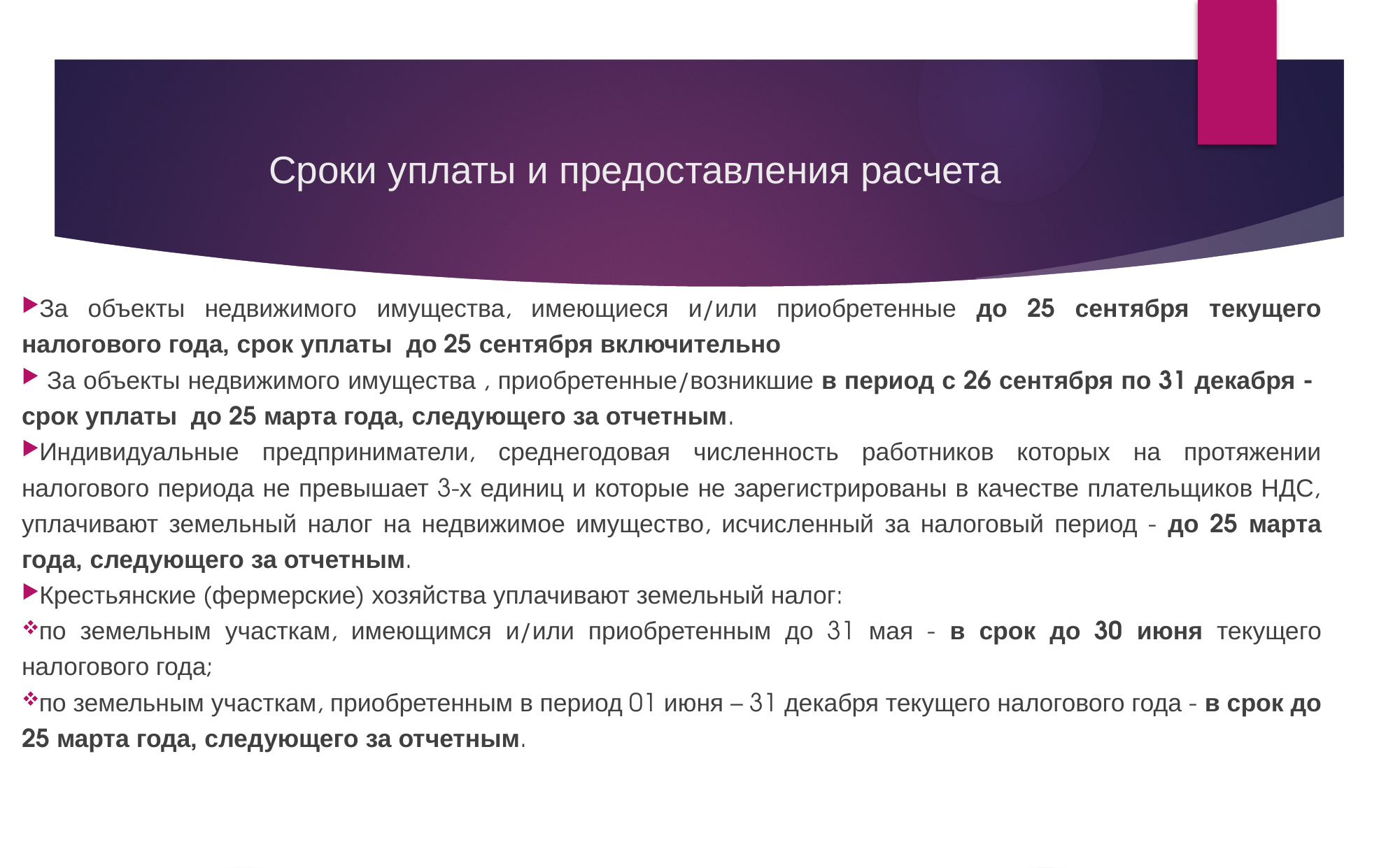

# Сроки уплаты и предоставления расчета
За объекты недвижимого имущества, имеющиеся и/или приобретенные до 25 сентября текущего налогового года, срок уплаты  до 25 сентября включительно
 За объекты недвижимого имущества , приобретенные/возникшие в период с 26 сентября по 31 декабря -  срок уплаты  до 25 марта года, следующего за отчетным.
Индивидуальные предприниматели, среднегодовая численность работников которых на протяжении налогового периода не превышает 3-х единиц и которые не зарегистрированы в качестве плательщиков НДС, уплачивают земельный налог на недвижимое имущество, исчисленный за налоговый период - до 25 марта года, следующего за отчетным.
Крестьянские (фермерские) хозяйства уплачивают земельный налог:
по земельным участкам, имеющимся и/или приобретенным до 31 мая - в срок до 30 июня текущего налогового года;
по земельным участкам, приобретенным в период 01 июня – 31 декабря текущего налогового года - в срок до 25 марта года, следующего за отчетным.